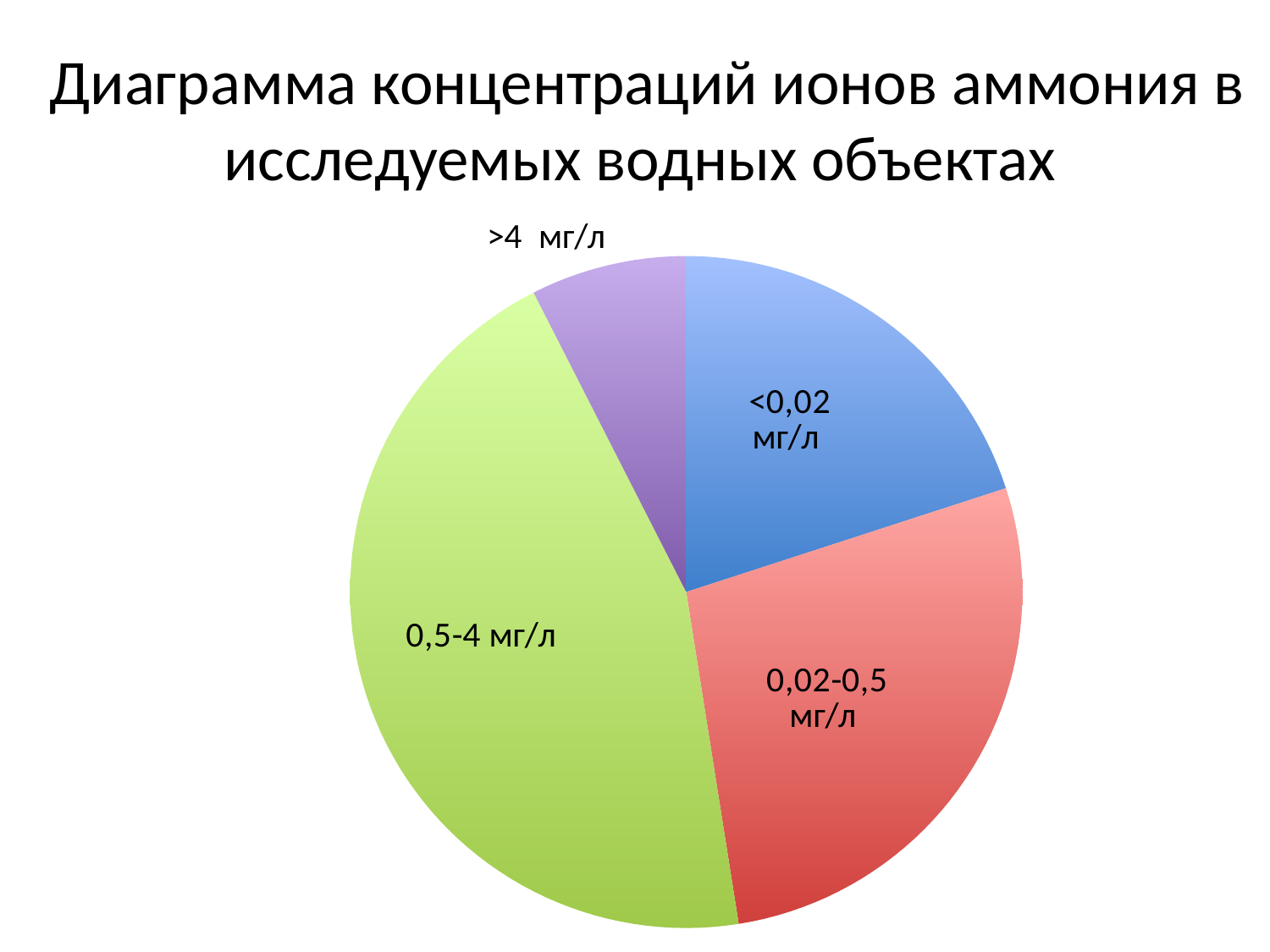

# Диаграмма концентраций ионов аммония в исследуемых водных объектах

### Chart

| Category |  |
|---|---|